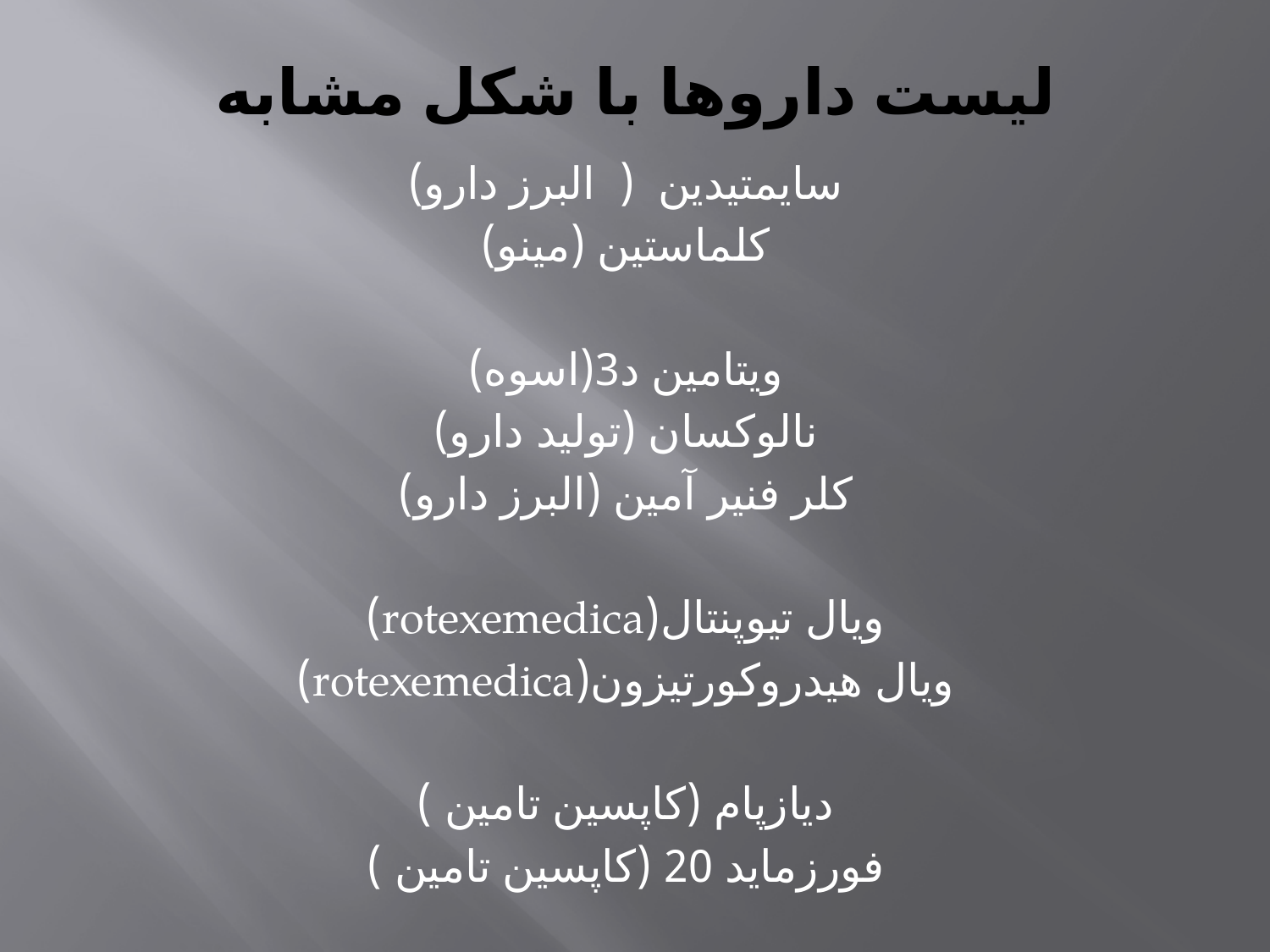

# لیست داروها با شکل مشابه
سایمتیدین  (  البرز دارو)
کلماستین (مینو)

ویتامین د3(اسوه)
نالوکسان (تولید دارو)
کلر فنیر آمین (البرز دارو)

ویال تیوپنتال(rotexemedica)
ویال هیدروکورتیزون(rotexemedica)

دیازپام (کاپسین تامین )
فورزماید 20 (کاپسین تامین )